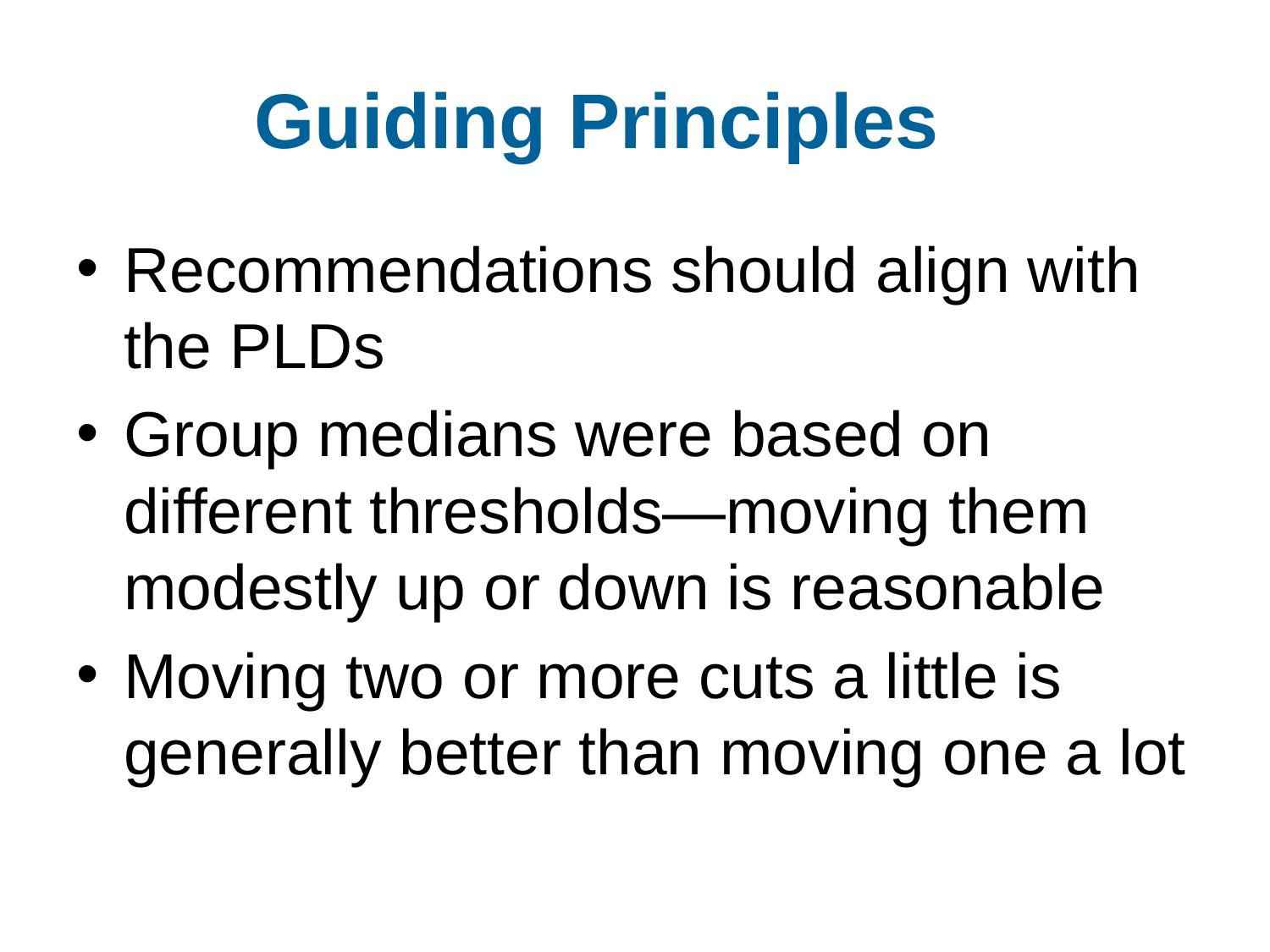

# Guiding Principles
Recommendations should align with the PLDs
Group medians were based on different thresholds—moving them modestly up or down is reasonable
Moving two or more cuts a little is generally better than moving one a lot